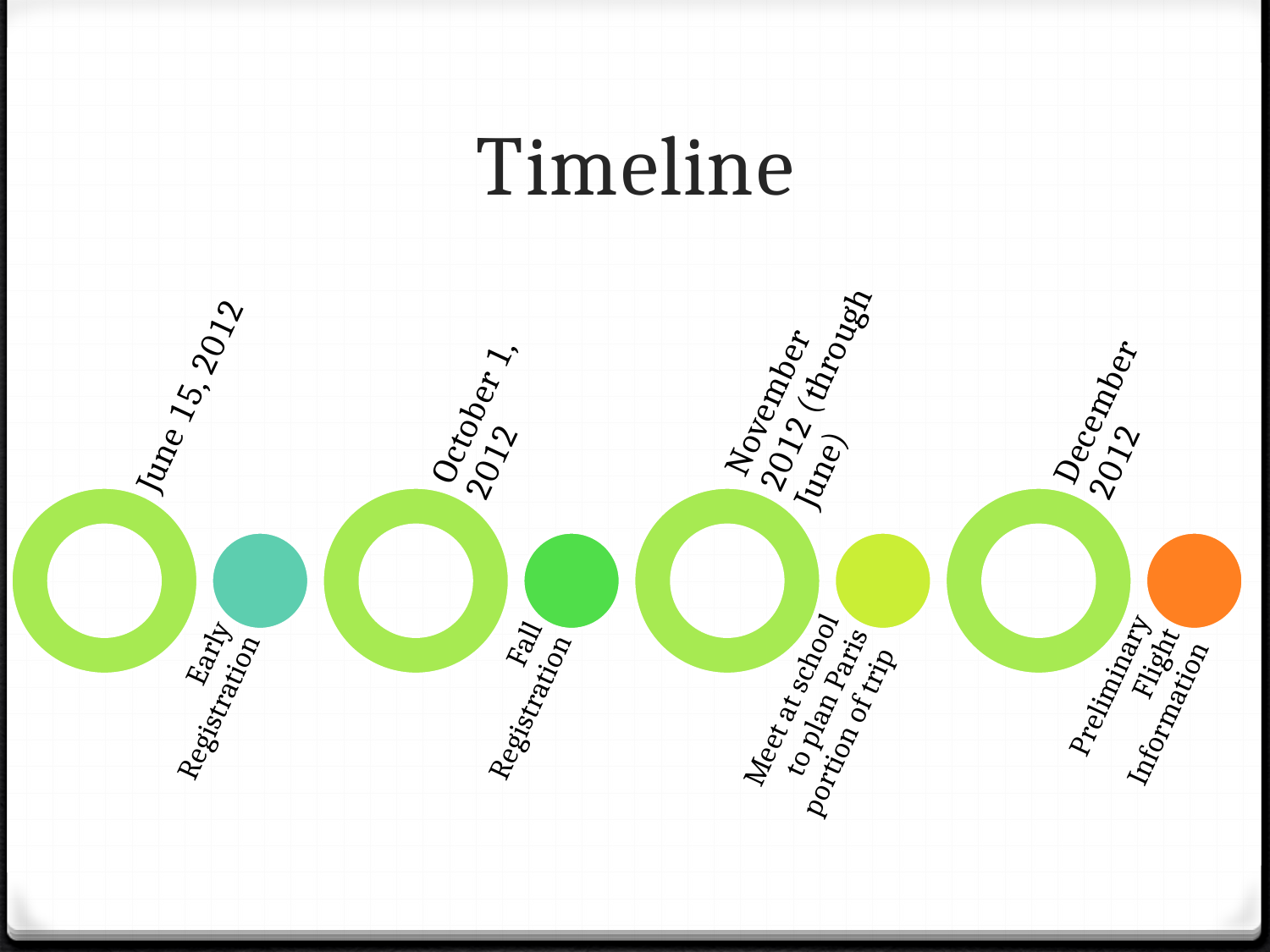

# Timeline
June 15, 2012
Early Registration
October 1, 2012
Fall Registration
November 2012 (through June)
Meet at school to plan Paris portion of trip
December 2012
Preliminary Flight Information